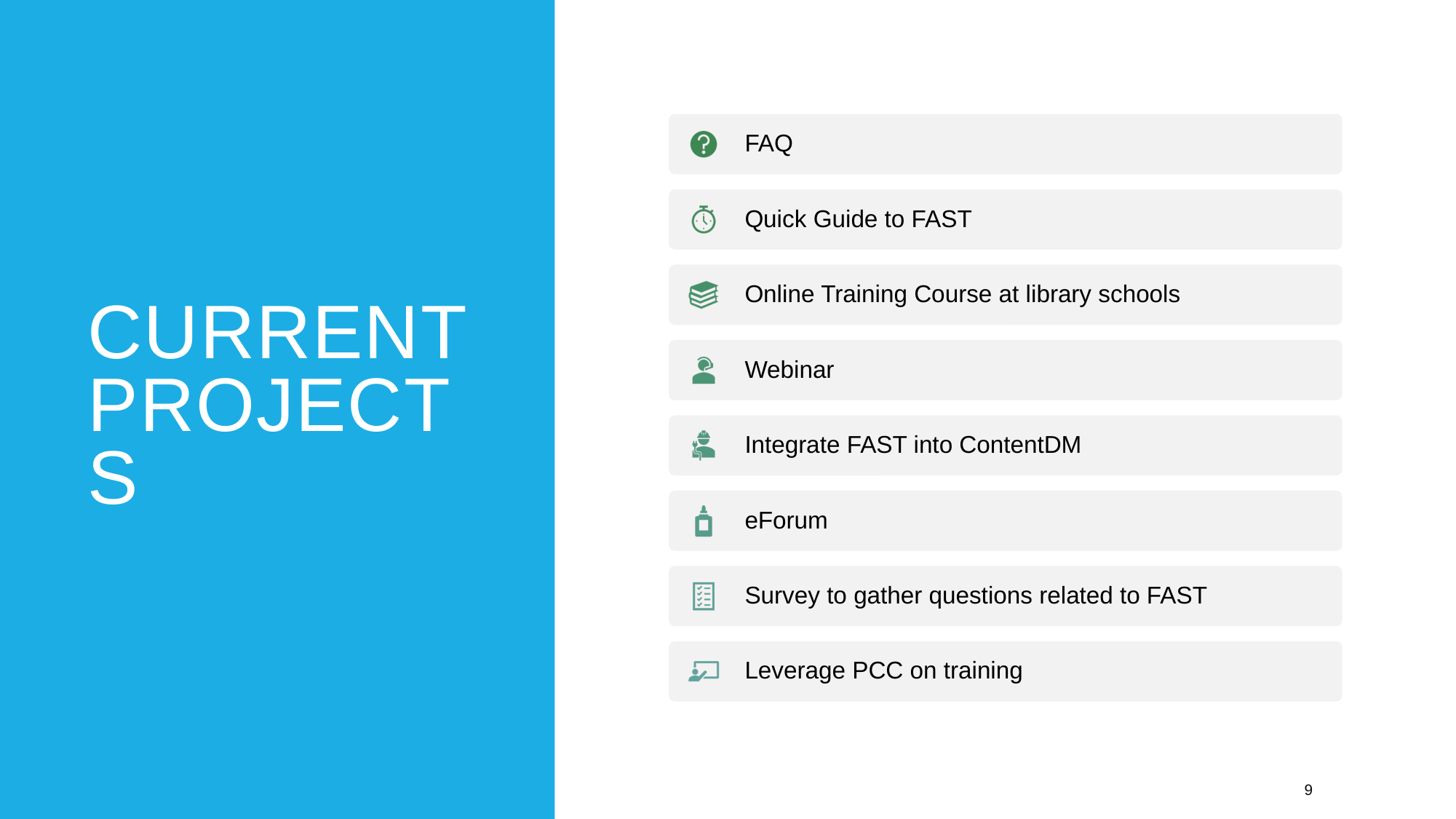

# Current Projects
FAQ
Quick Guide to FAST
Online Training Course at library schools
Webinar
Integrate FAST into ContentDM
eForum
Survey to gather questions related to FAST
Leverage PCC on training
9